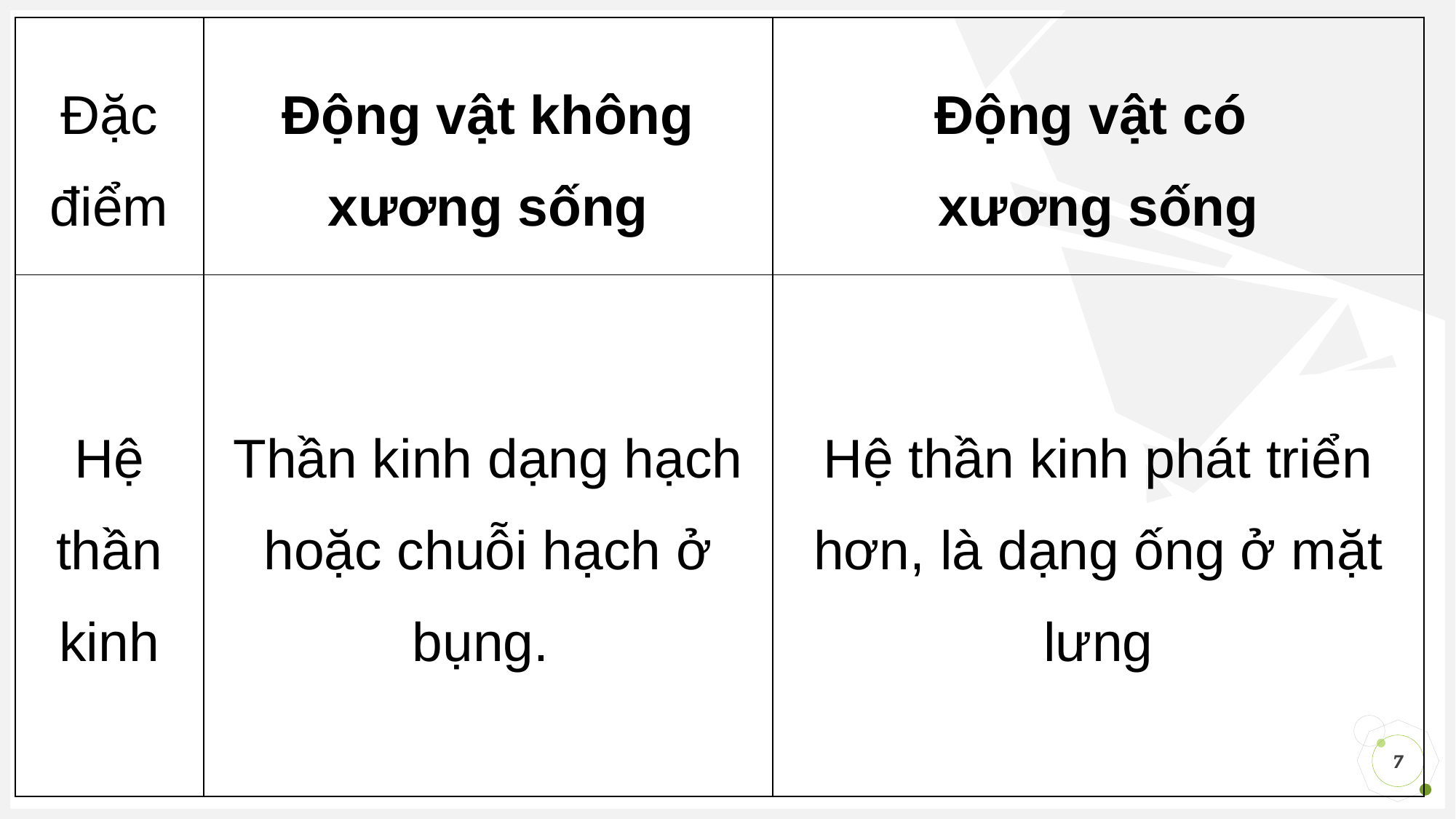

| Đặc điểm | Động vật không xương sống | Động vật có xương sống |
| --- | --- | --- |
| Hệ thần kinh | Thần kinh dạng hạch hoặc chuỗi hạch ở bụng. | Hệ thần kinh phát triển hơn, là dạng ống ở mặt lưng |
7